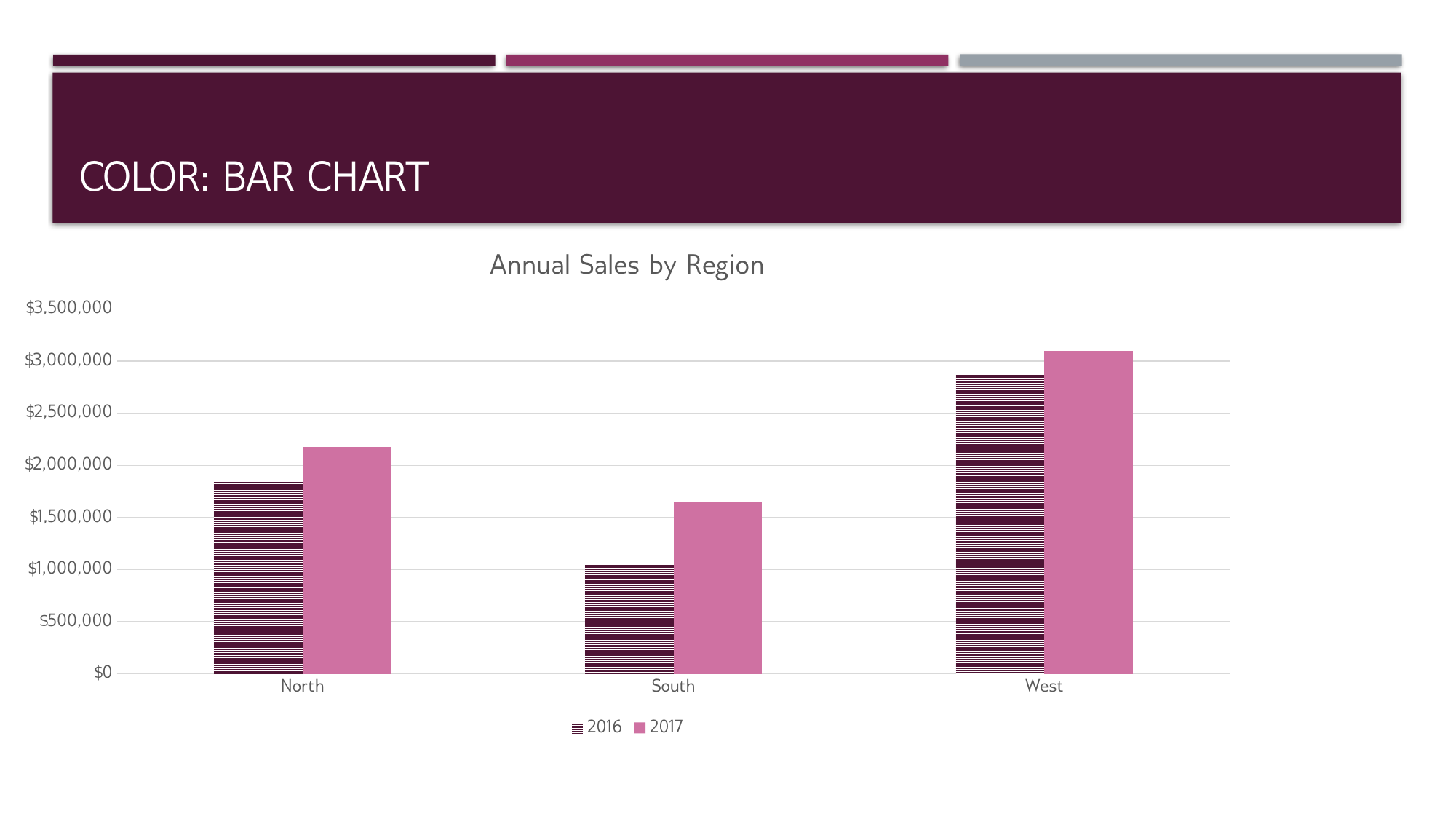

# Color: Bar Chart

### Chart: Annual Sales by Region

| Category | 2016 | 2017 |
|---|---|---|
| North | 1850500.0 | 2175000.0 |
| South | 1050000.0 | 1650000.0 |
| West | 2875000.0 | 3100000.0 |